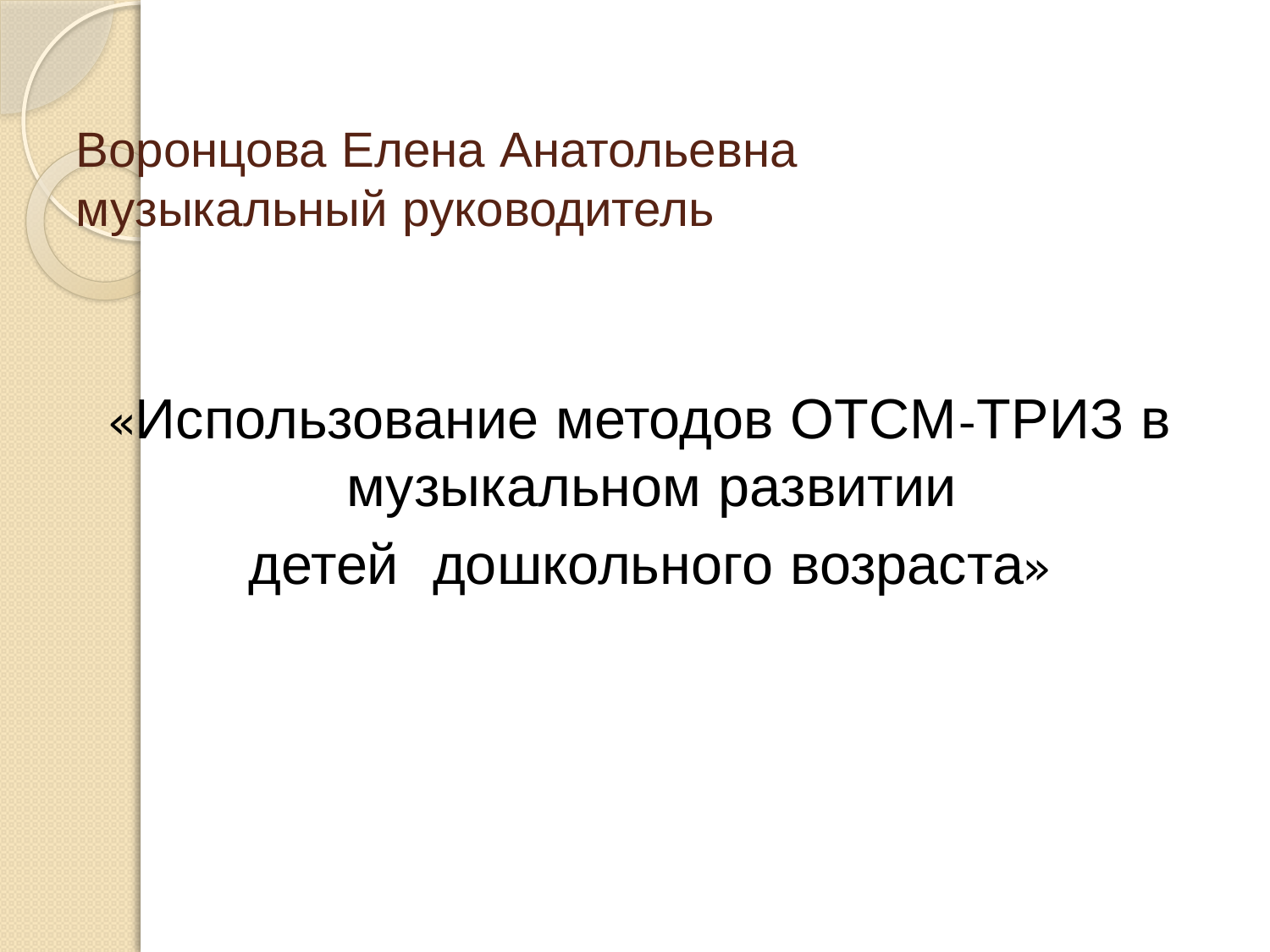

# Воронцова Елена Анатольевна музыкальный руководитель
«Использование методов ОТСМ-ТРИЗ в музыкальном развитии
 детей  дошкольного возраста»